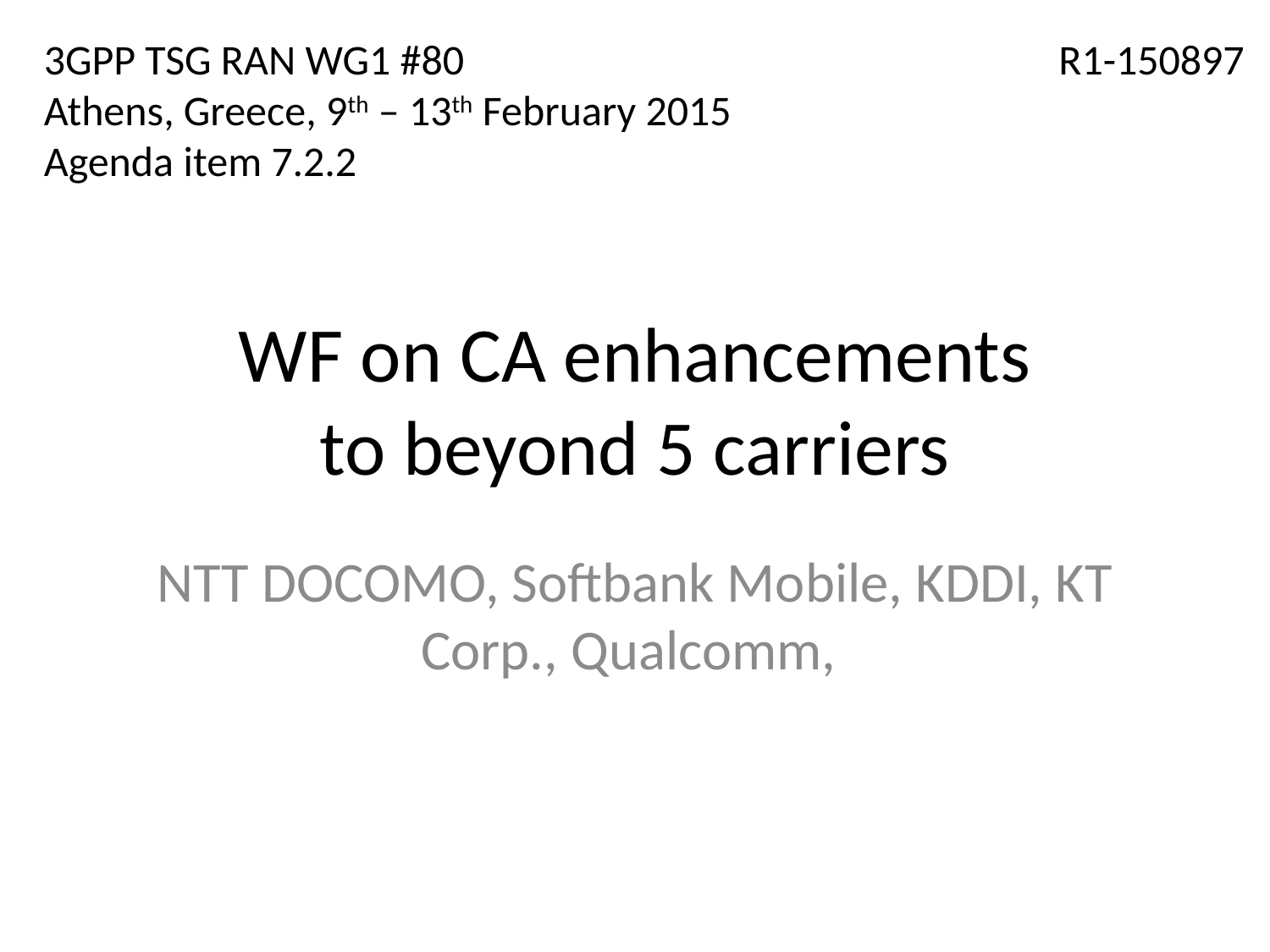

3GPP TSG RAN WG1 #80
Athens, Greece, 9th – 13th February 2015
Agenda item 7.2.2
R1-150897
# WF on CA enhancements to beyond 5 carriers
NTT DOCOMO, Softbank Mobile, KDDI, KT Corp., Qualcomm,